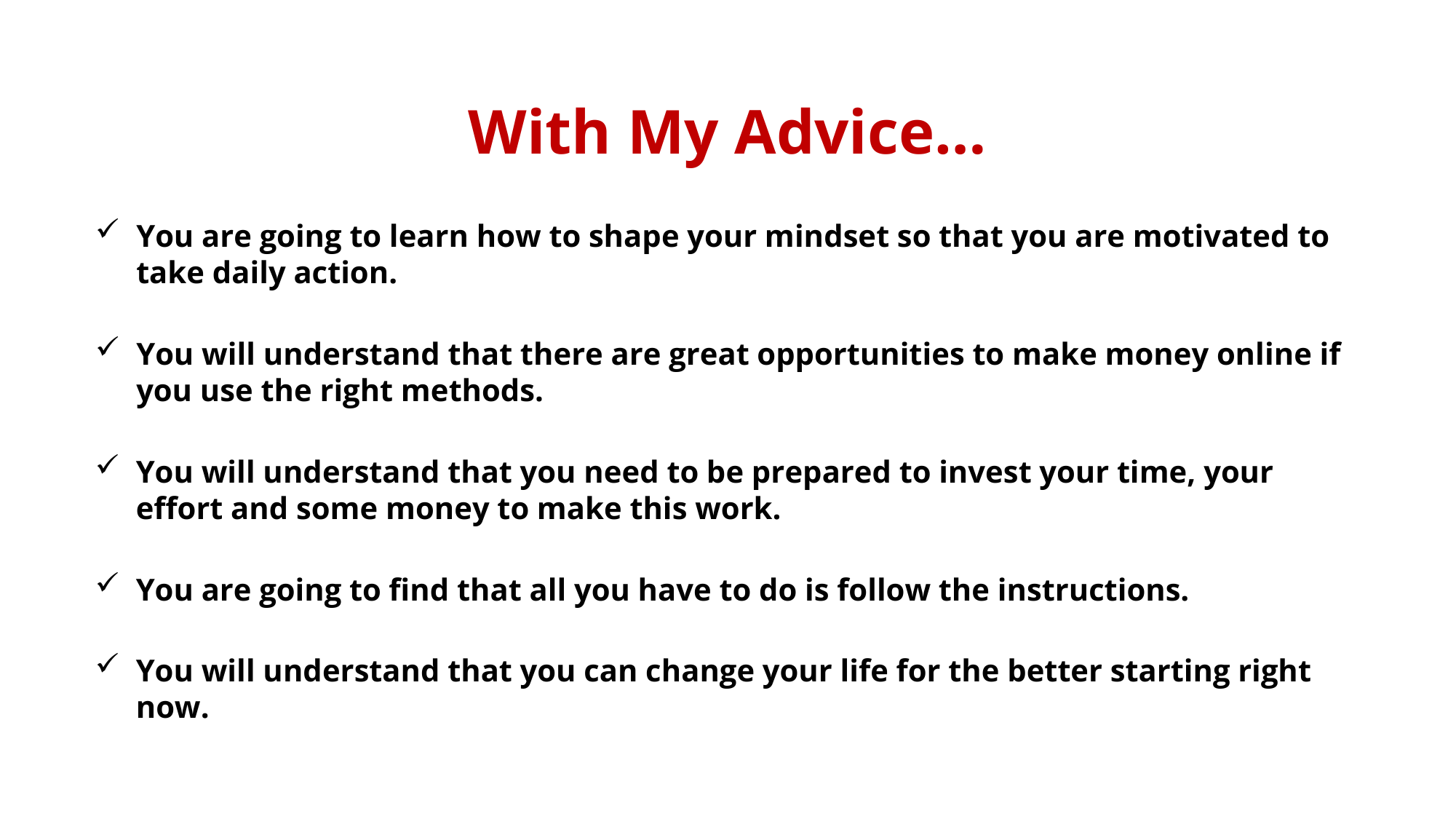

With My Advice…
You are going to learn how to shape your mindset so that you are motivated to take daily action.
You will understand that there are great opportunities to make money online if you use the right methods.
You will understand that you need to be prepared to invest your time, your effort and some money to make this work.
You are going to find that all you have to do is follow the instructions.
You will understand that you can change your life for the better starting right now.